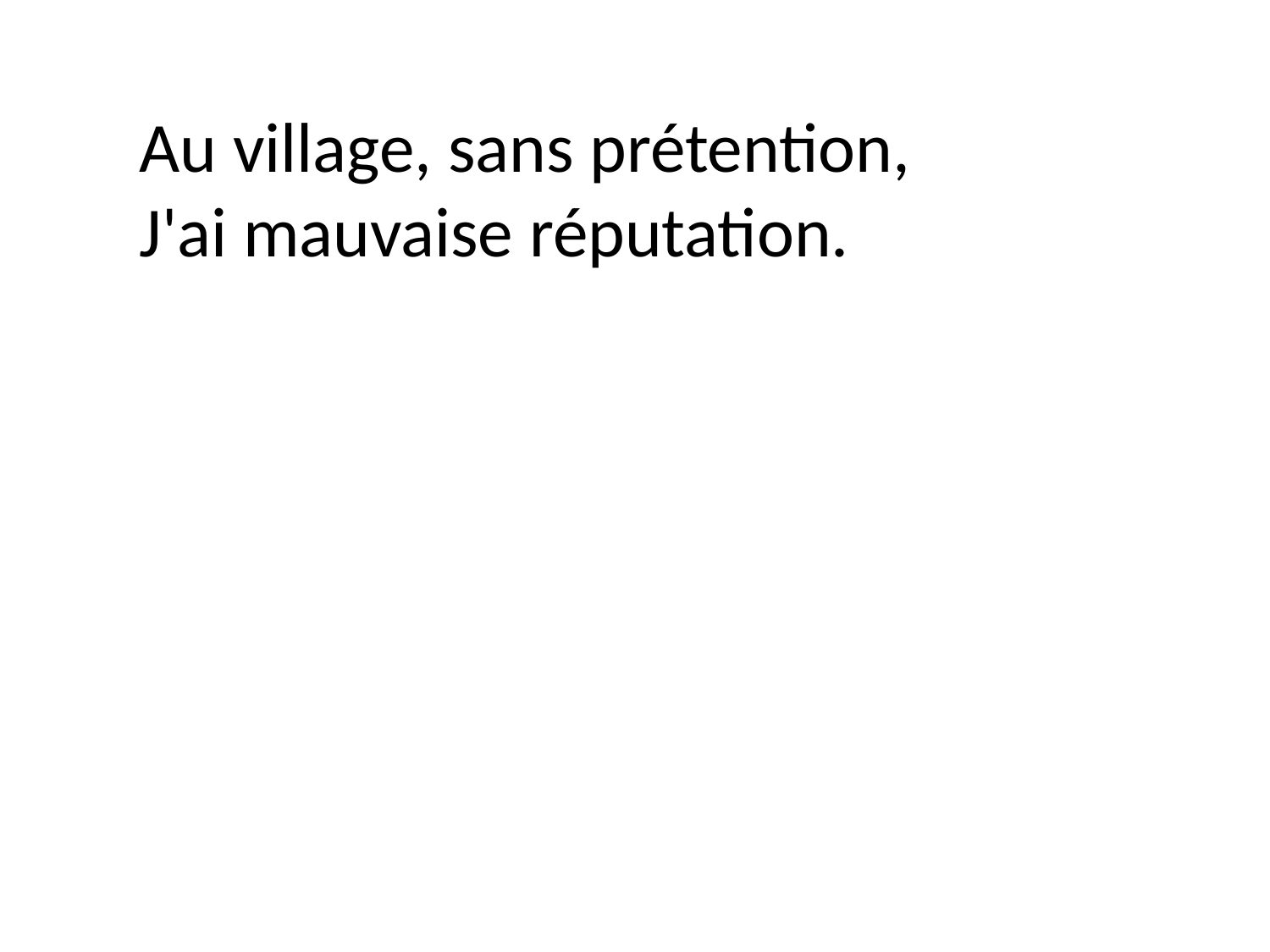

Au village, sans prétention,
J'ai mauvaise réputation.